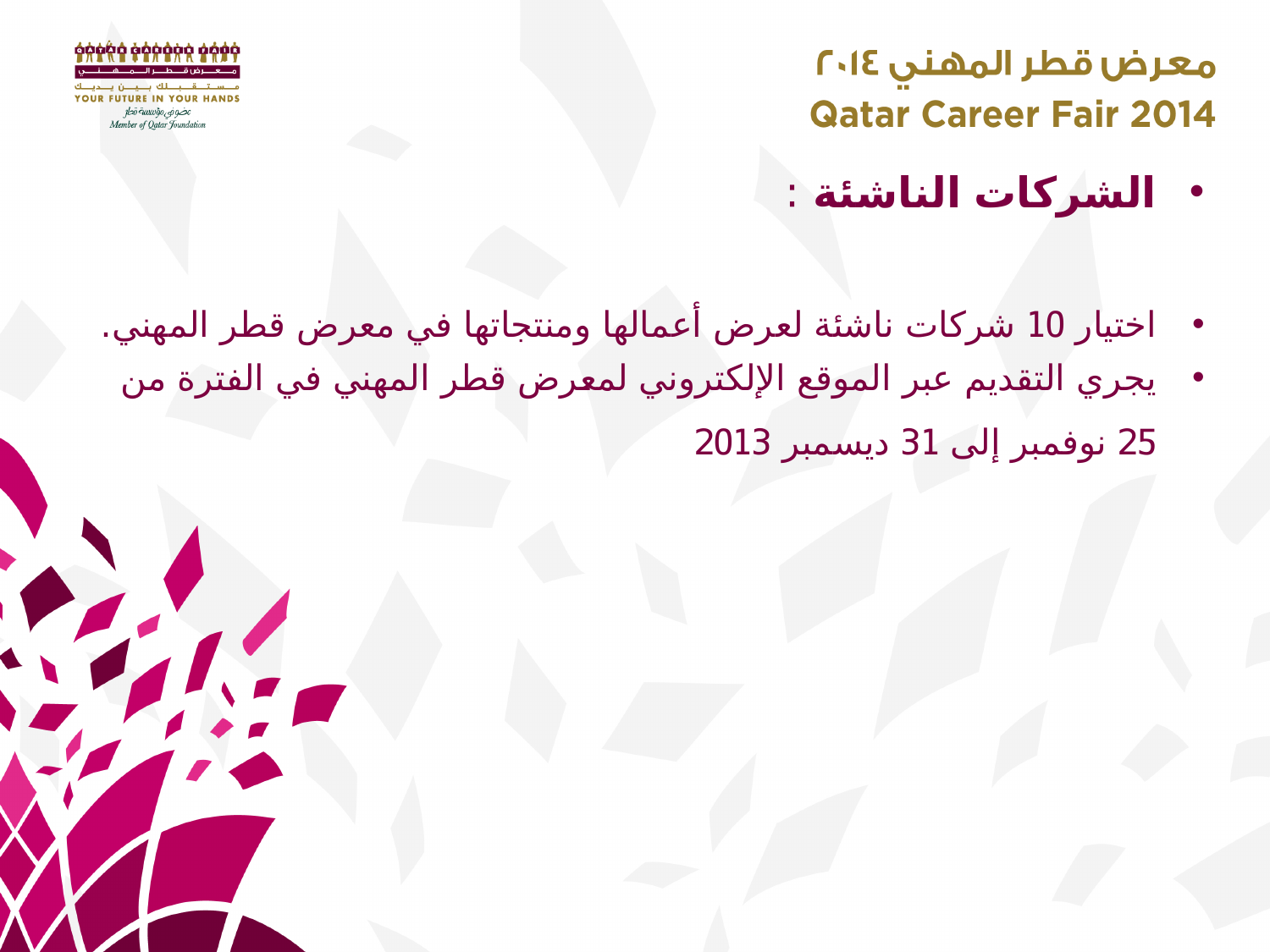

الشركات الناشئة :

اختيار 10 شركات ناشئة لعرض أعمالها ومنتجاتها في معرض قطر المهني.
يجري التقديم عبر الموقع الإلكتروني لمعرض قطر المهني في الفترة من 25 نوفمبر إلى 31 ديسمبر 2013